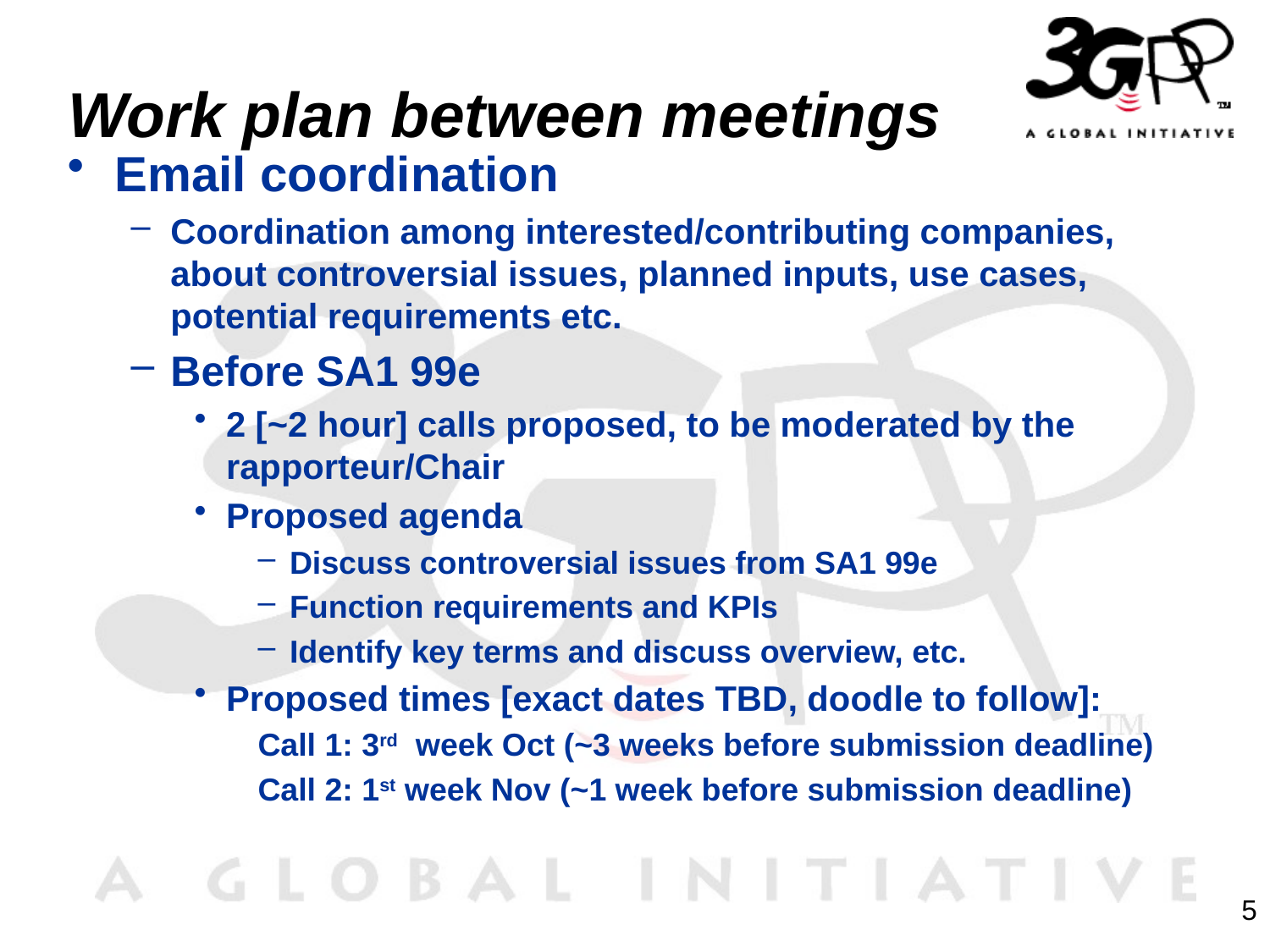

# Work plan between meetings
Email coordination
Coordination among interested/contributing companies, about controversial issues, planned inputs, use cases, potential requirements etc.
Before SA1 99e
2 [~2 hour] calls proposed, to be moderated by the rapporteur/Chair
Proposed agenda
Discuss controversial issues from SA1 99e
Function requirements and KPIs
Identify key terms and discuss overview, etc.
Proposed times [exact dates TBD, doodle to follow]:
Call 1: 3rd  week Oct (~3 weeks before submission deadline)
Call 2: 1st week Nov (~1 week before submission deadline)

5